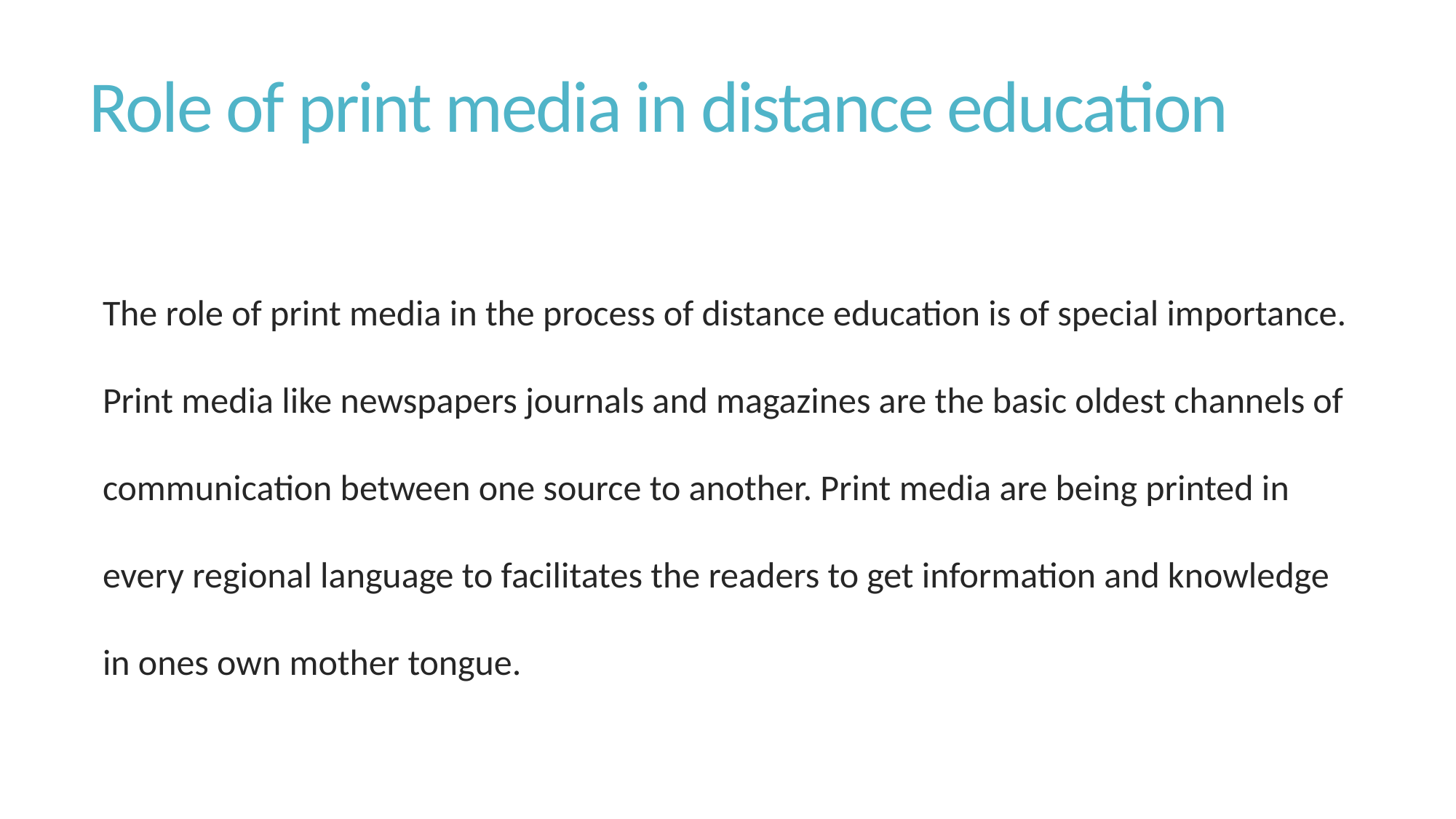

# Role of print media in distance education
The role of print media in the process of distance education is of special importance. Print media like newspapers journals and magazines are the basic oldest channels of communication between one source to another. Print media are being printed in every regional language to facilitates the readers to get information and knowledge in ones own mother tongue.